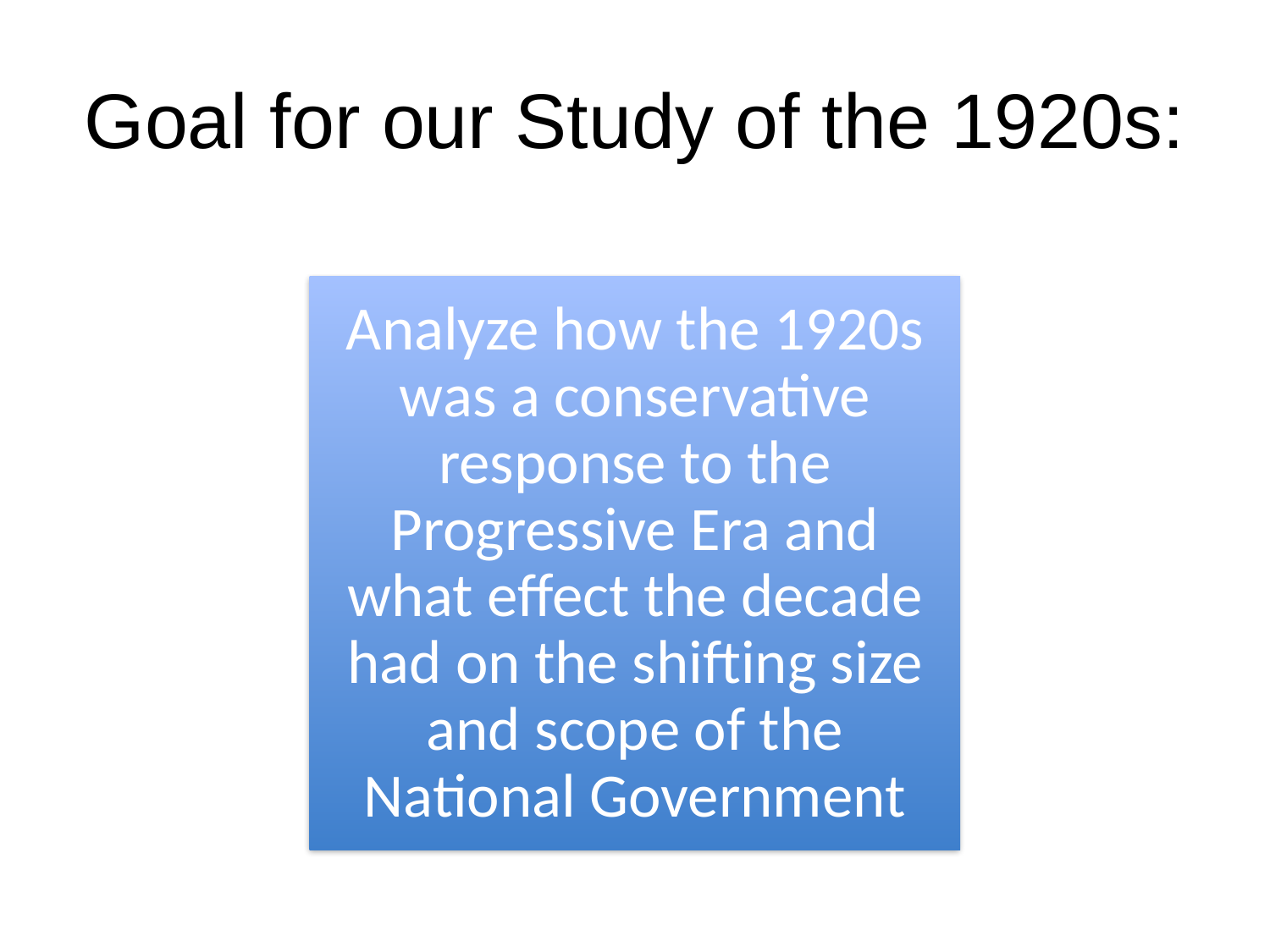

# Goal for our Study of the 1920s:
Analyze how the 1920s was a conservative response to the Progressive Era and what effect the decade had on the shifting size and scope of the National Government